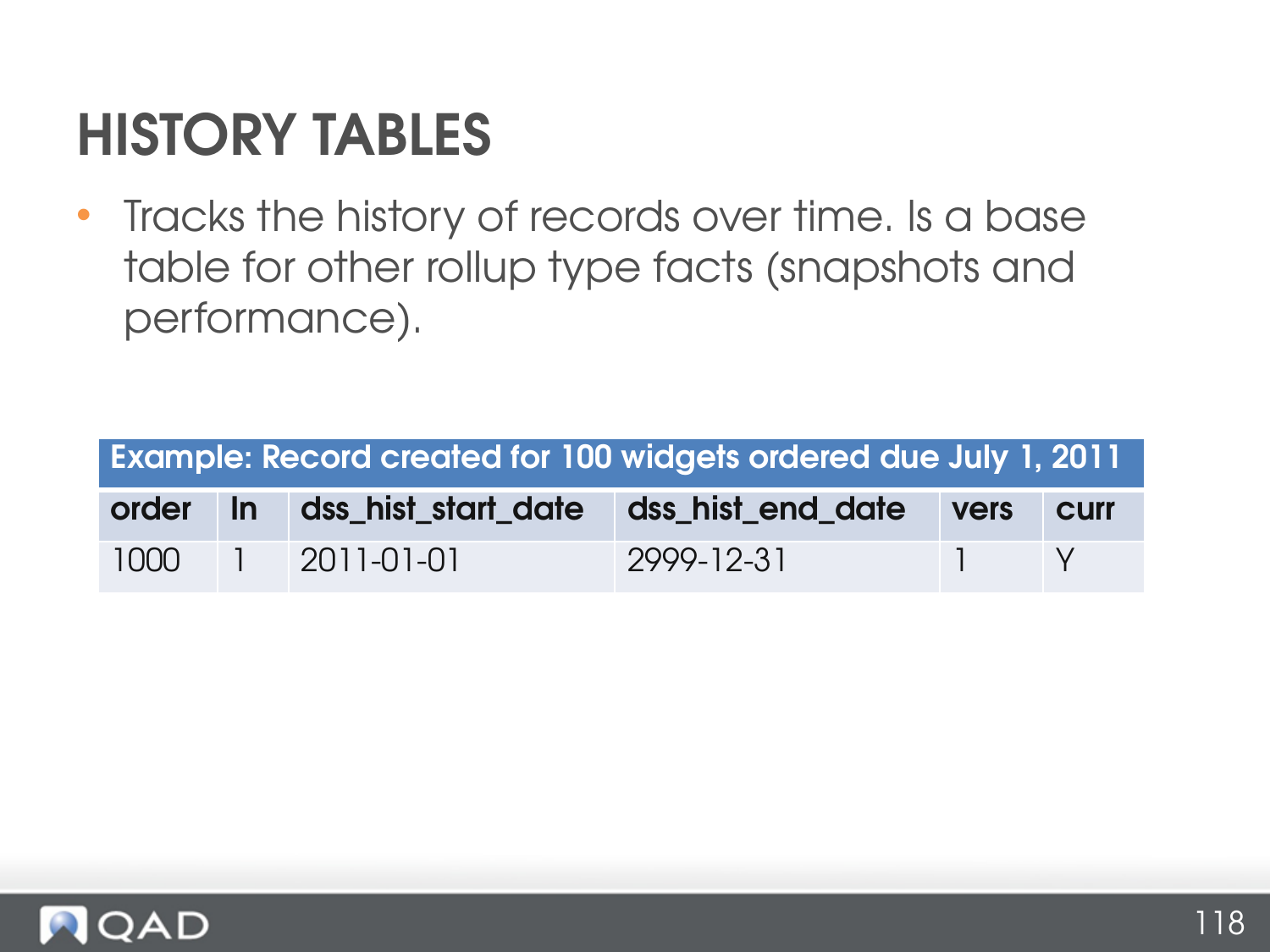

HISTORY TABLES
Tracks the history of records over time. Is a base table for other rollup type facts (snapshots and performance).

| Example: Record created for 100 widgets ordered due July 1, 2011 |  |  |  |  |  |
| --- | --- | --- | --- | --- | --- |
| order | In | dss\_hist\_start\_date | dss\_hist\_end\_date | vers | curr |
| 1000 | 1 | 2011-01-01 | 2999-12-31 | 1 | Y |
118